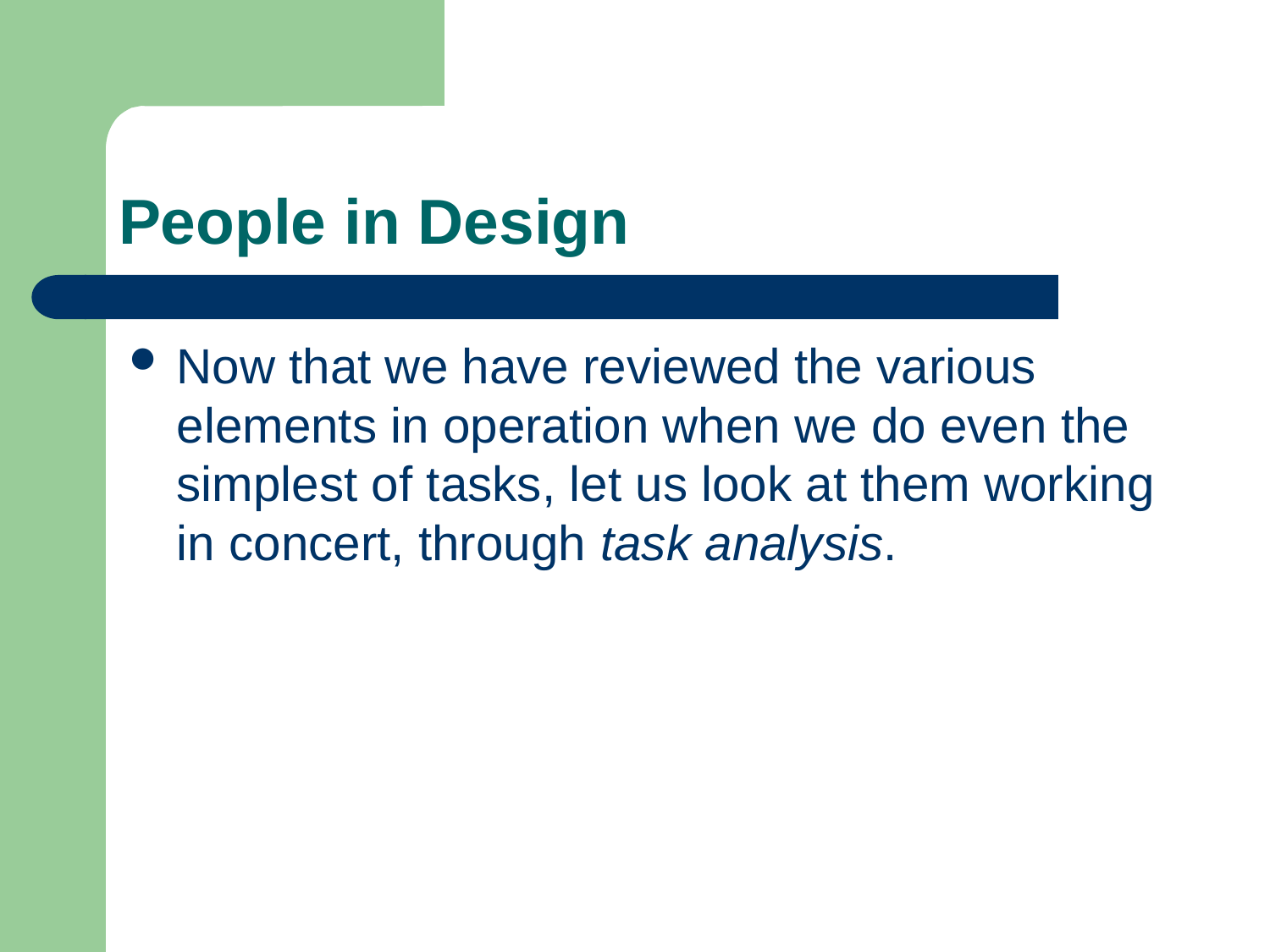

# People in Design
Now that we have reviewed the various elements in operation when we do even the simplest of tasks, let us look at them working in concert, through task analysis.